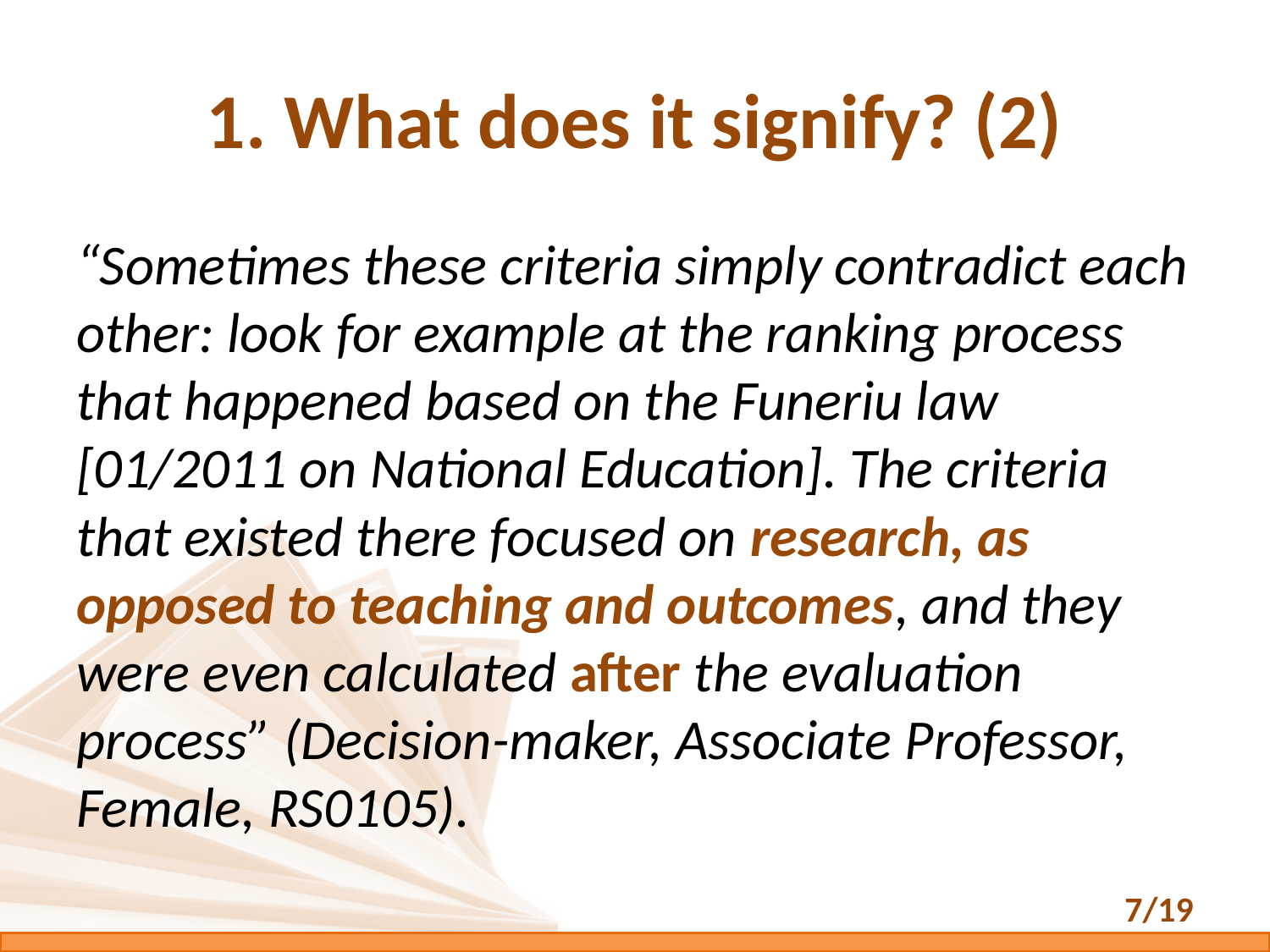

# 1. What does it signify? (2)
“Sometimes these criteria simply contradict each other: look for example at the ranking process that happened based on the Funeriu law [01/2011 on National Education]. The criteria that existed there focused on research, as opposed to teaching and outcomes, and they were even calculated after the evaluation process” (Decision-maker, Associate Professor, Female, RS0105).

7/19